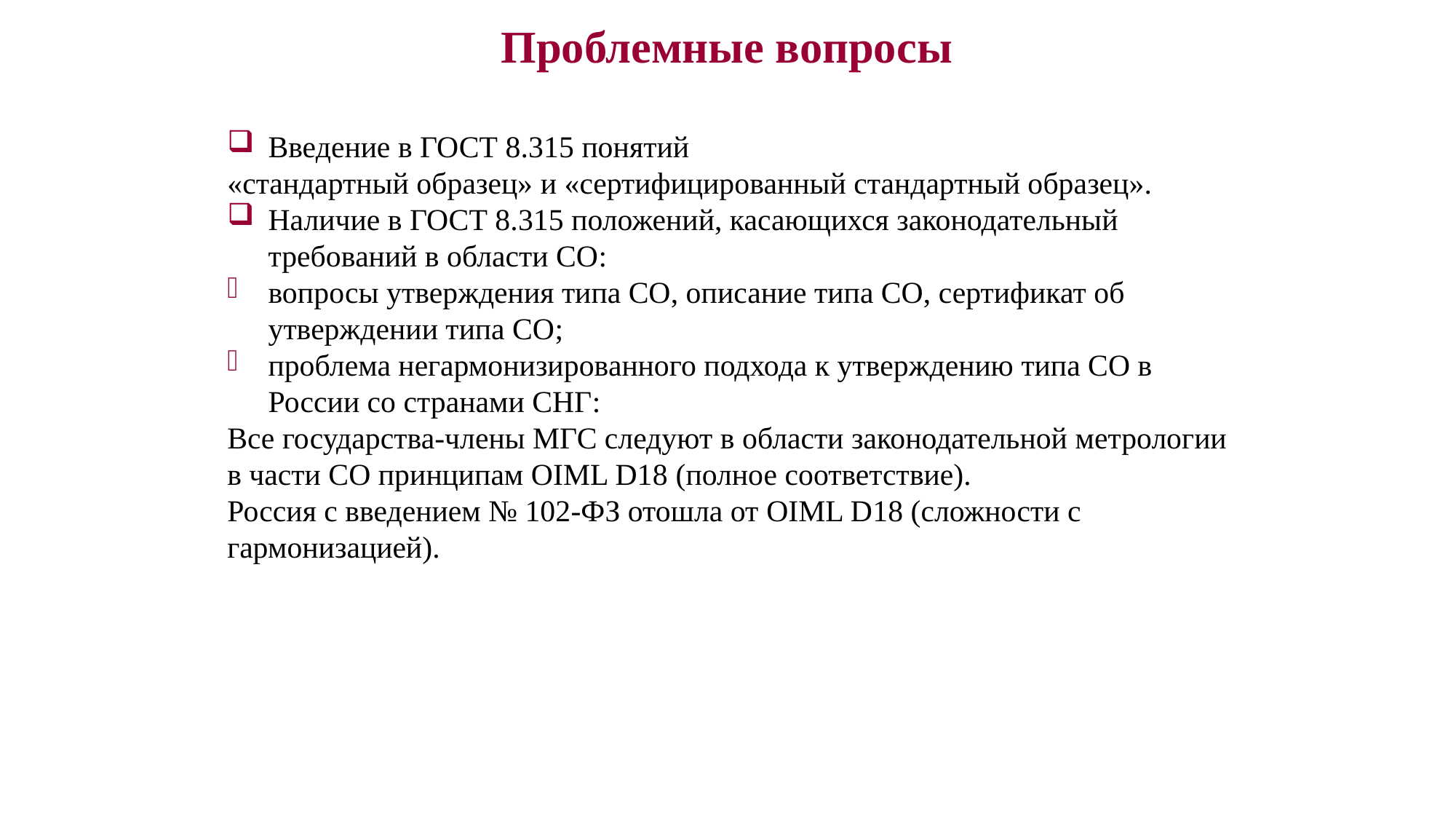

Проблемные вопросы

Введение в ГОСТ 8.315 понятий
«стандартный образец» и «сертифицированный стандартный образец».
Наличие в ГОСТ 8.315 положений, касающихся законодательный требований в области СО:
вопросы утверждения типа СО, описание типа СО, сертификат об утверждении типа СО;
проблема негармонизированного подхода к утверждению типа СО в России со странами СНГ:
Все государства-члены МГС следуют в области законодательной метрологии в части СО принципам OIML D18 (полное соответствие).
Россия с введением № 102-ФЗ отошла от OIML D18 (сложности с гармонизацией).